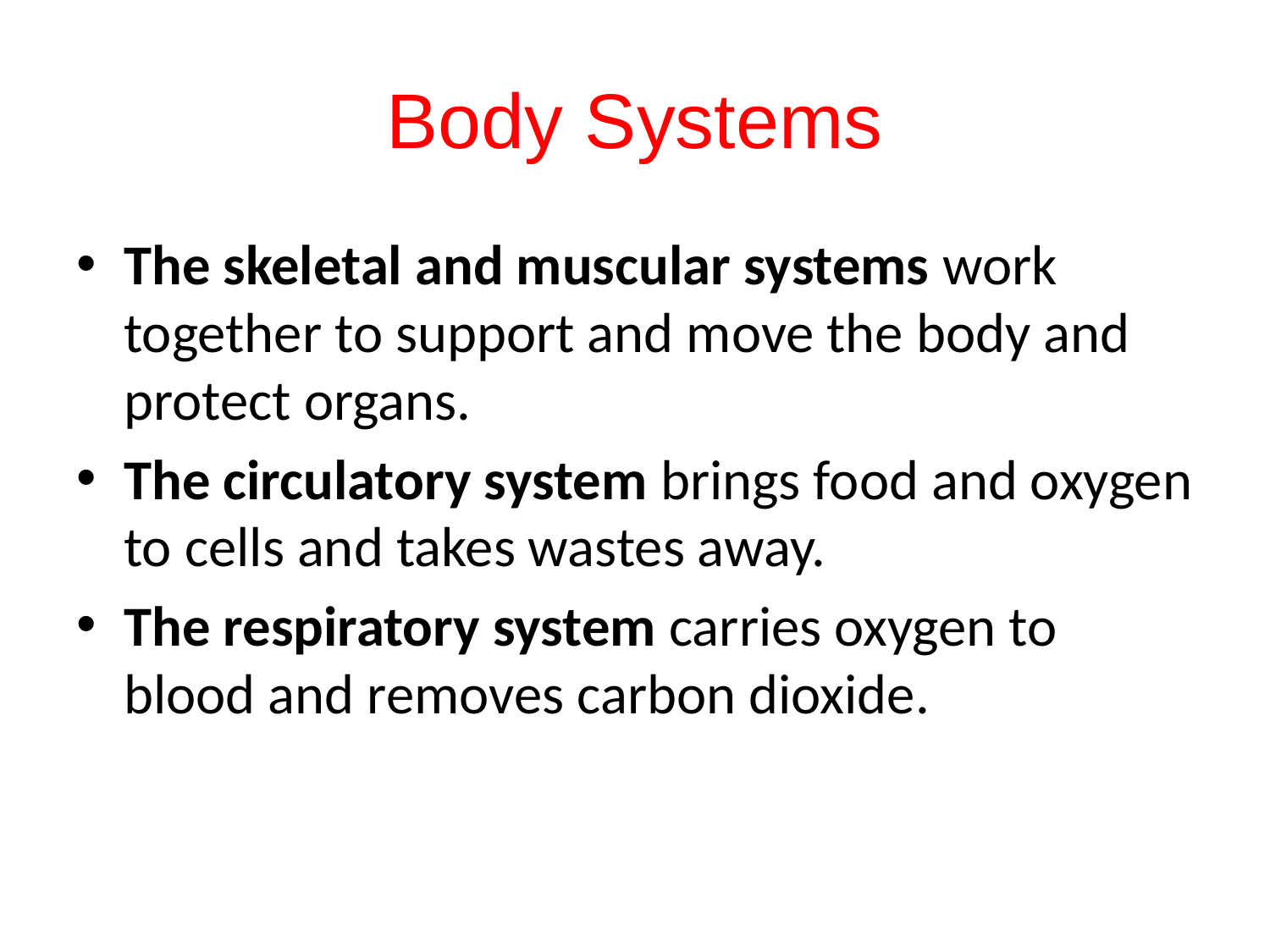

# Body Systems
The skeletal and muscular systems work together to support and move the body and protect organs.
The circulatory system brings food and oxygen to cells and takes wastes away.
The respiratory system carries oxygen to blood and removes carbon dioxide.